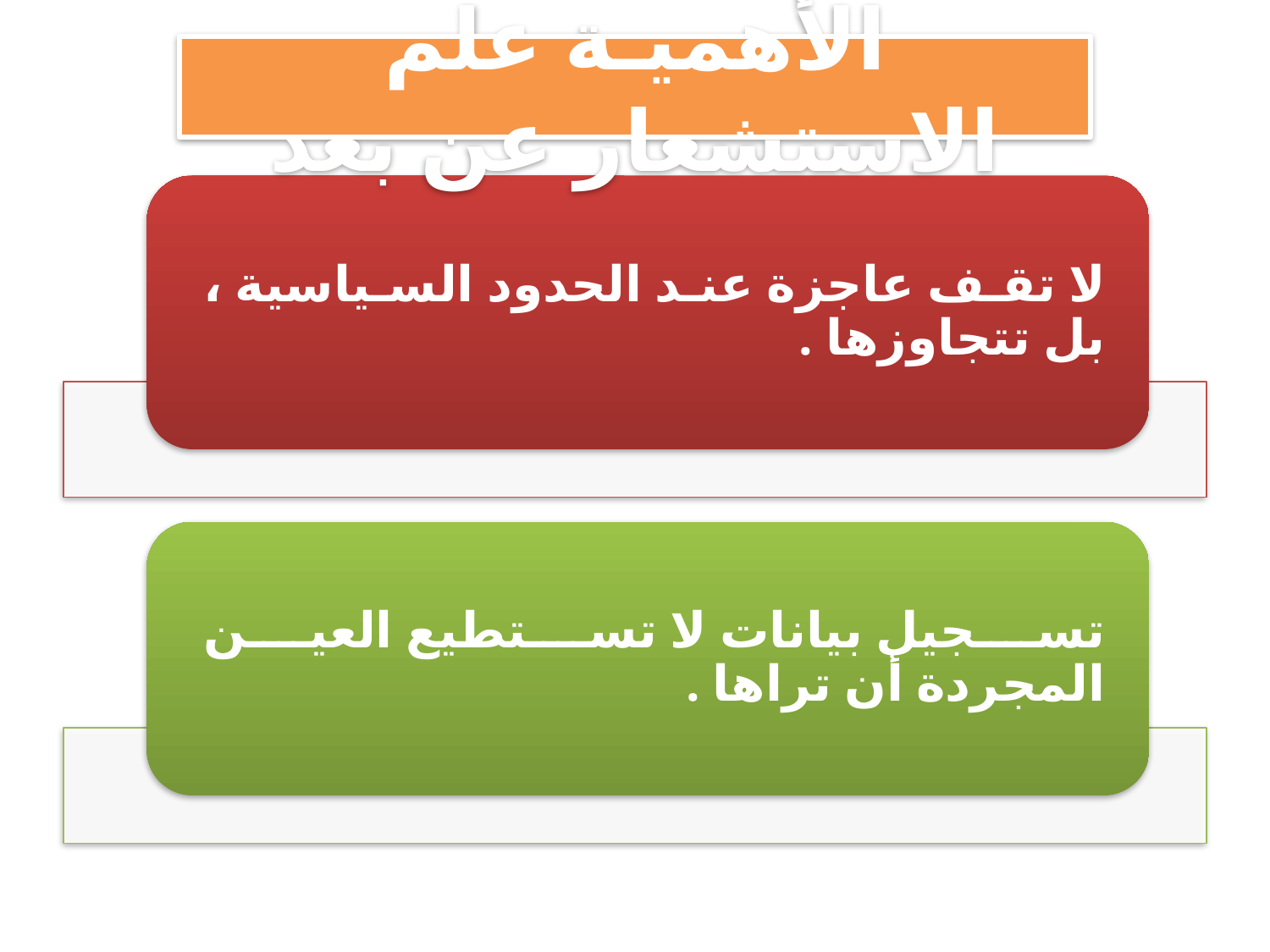

# الأهميـة علم الاستشعار عن بعد
لا تقف عاجزة عند الحدود السياسية ، بل تتجاوزها .
تسجيل بيانات لا تستطيع العين المجردة أن تراها .